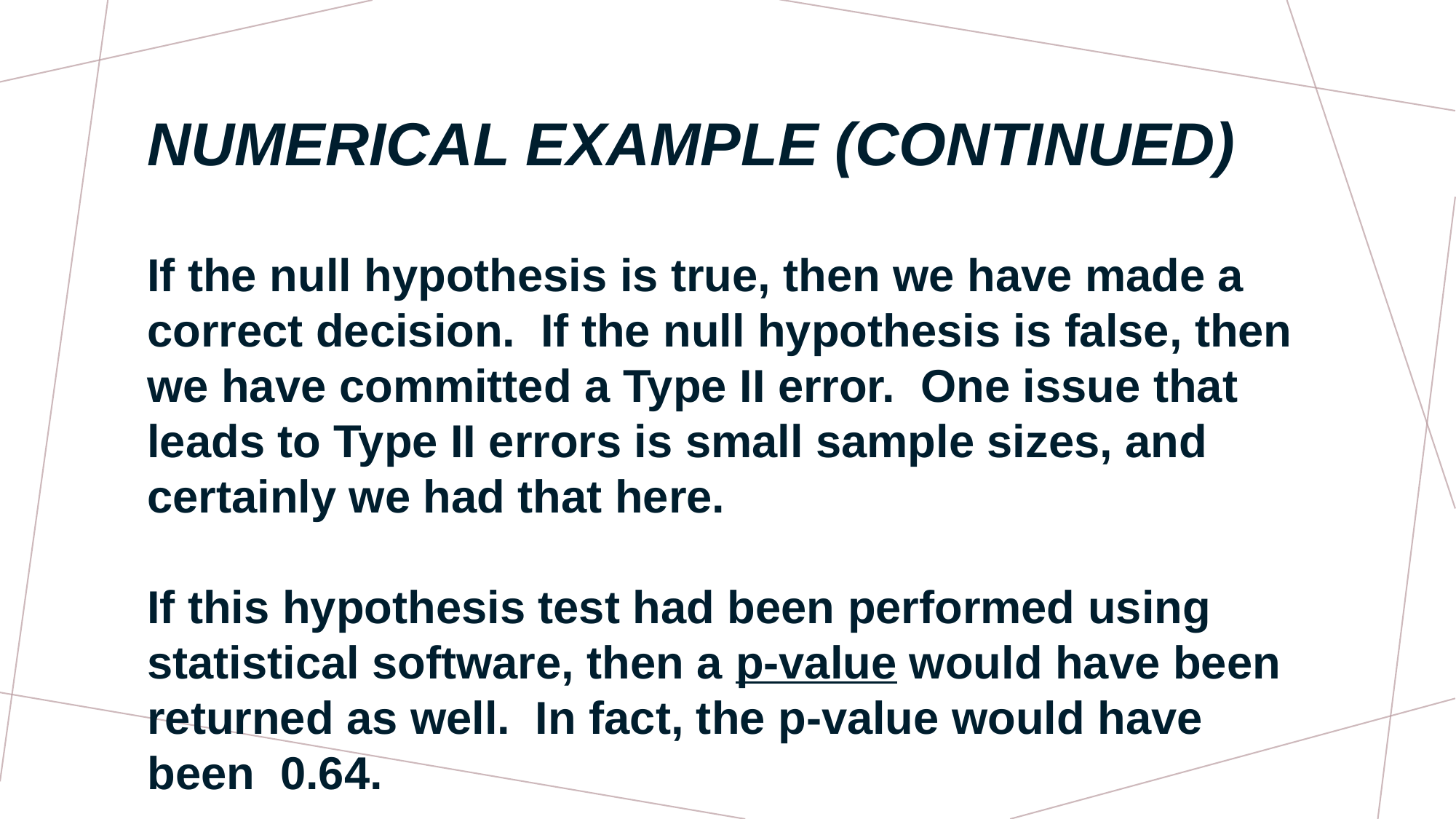

# NUMERICAL EXAMPLE (CONTINUED)
If the null hypothesis is true, then we have made a correct decision.  If the null hypothesis is false, then we have committed a Type II error.  One issue that leads to Type II errors is small sample sizes, and certainly we had that here.

If this hypothesis test had been performed using statistical software, then a p-value would have been returned as well.  In fact, the p-value would have been  0.64.